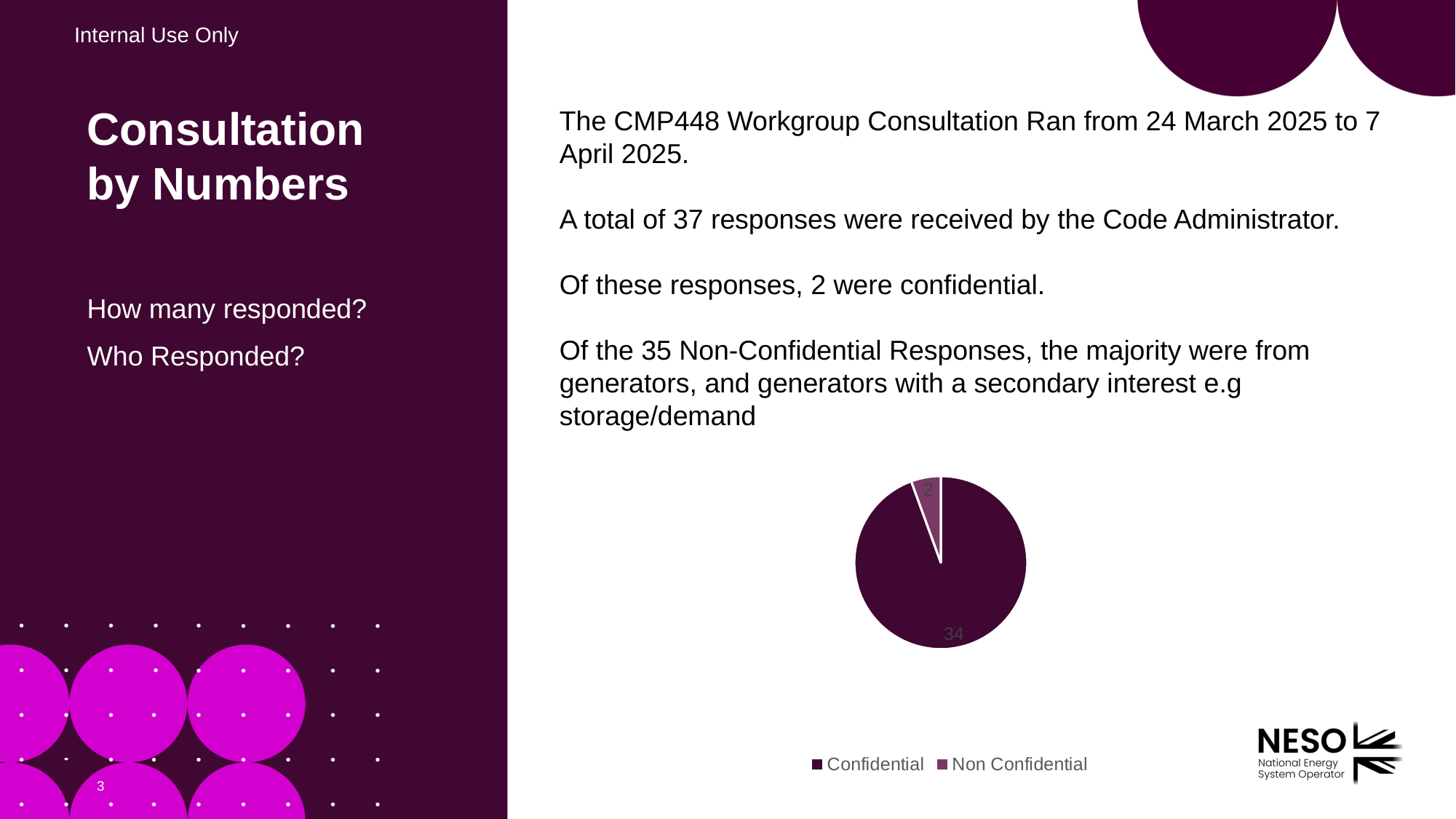

# Consultation by Numbers
The CMP448 Workgroup Consultation Ran from 24 March 2025 to 7 April 2025.

A total of 37 responses were received by the Code Administrator.

Of these responses, 2 were confidential.

Of the 35 Non-Confidential Responses, the majority were from generators, and generators with a secondary interest e.g storage/demand
How many responded?
Who Responded?

### Chart:

| Category | Sales |
|---|---|
| Confidential | 34.0 |
| Non Confidential | 2.0 |